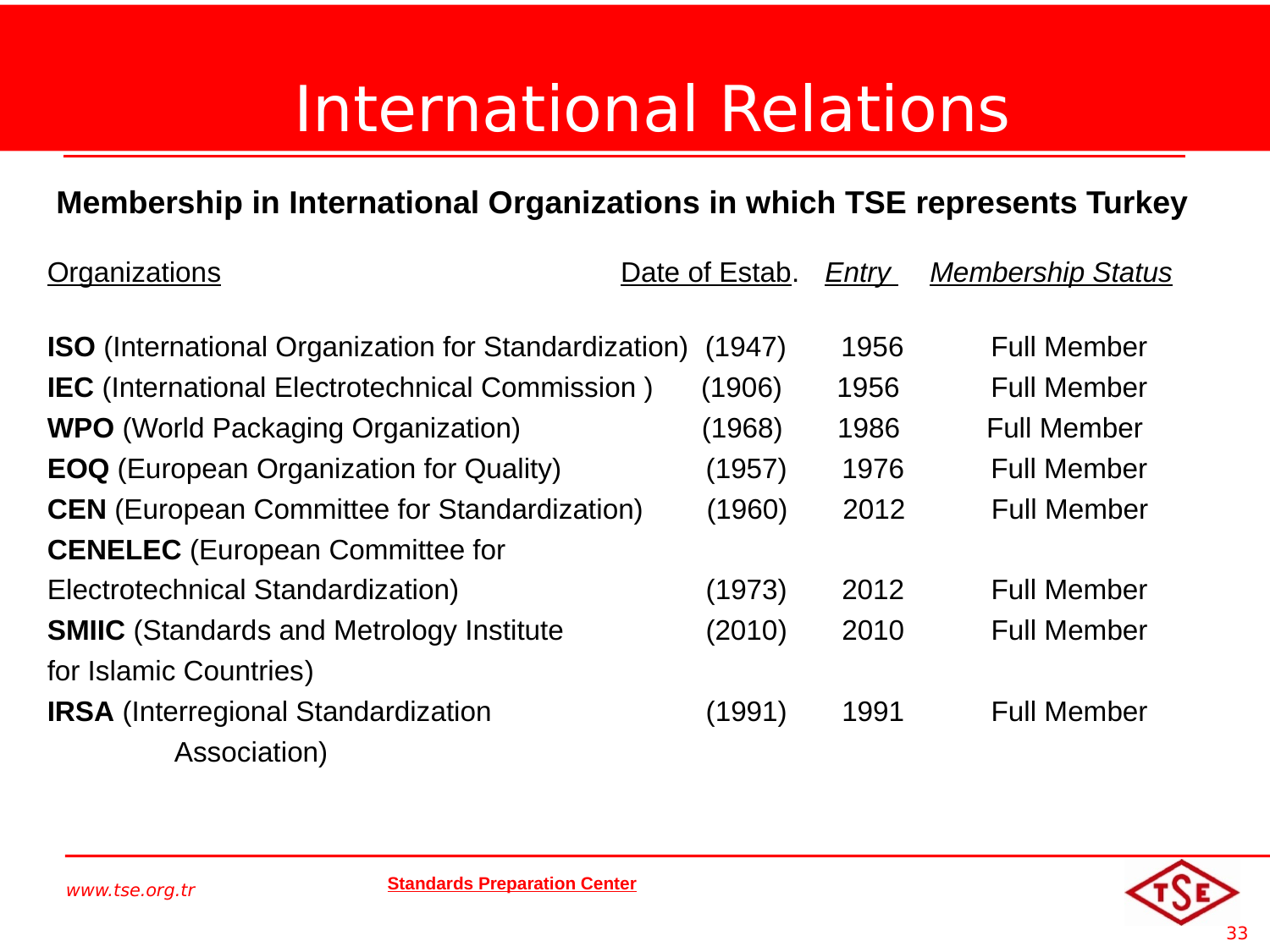

# International Relations
 Membership in International Organizations in which TSE represents Turkey

Organizations                                                   Date of Estab.	  Entry     Membership Status
ISO (International Organization for Standardization)  (1947)       1956	       Full Member
IEC (International Electrotechnical Commission )      (1906)       1956	       Full Member
WPO (World Packaging Organization)                       (1968)       1986           Full Member
EOQ (European Organization for Quality)	   (1957)       1976	       Full Member
CEN (European Committee for Standardization)        (1960)       2012           Full Member
CENELEC (European Committee for
Electrotechnical Standardization)		   (1973)       2012	       Full Member
SMIIC (Standards and Metrology Institute 	   (2010)       2010	       Full Member
for Islamic Countries)
IRSA (Interregional Standardization         	   (1991)       1991	       Full Member
	Association)

www.tse.org.tr
Standards Preparation Center

©2010 Türk Standardları Enstitüsü
33